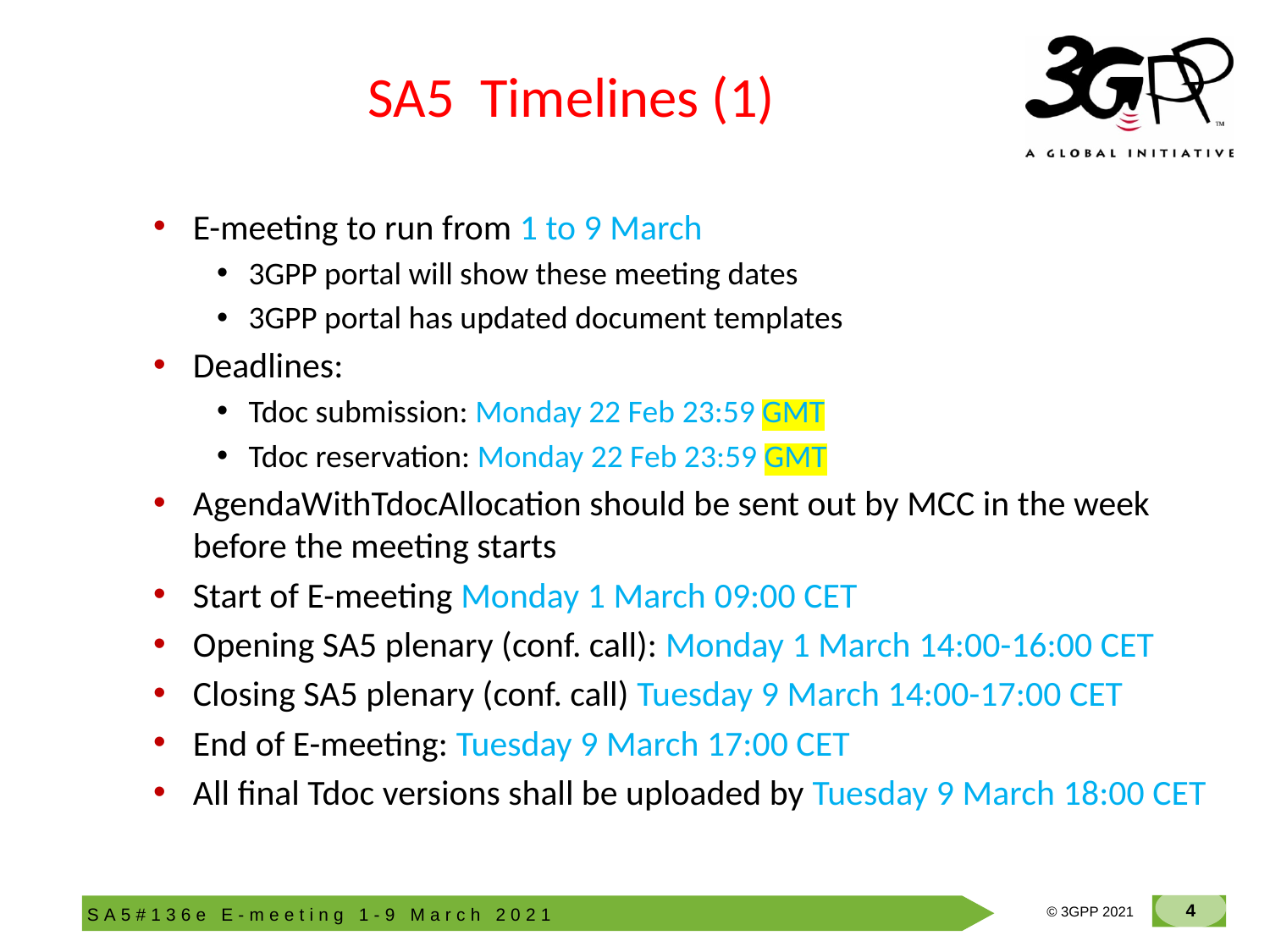

# SA5  Timelines (1)
E-meeting to run from 1 to 9 March
3GPP portal will show these meeting dates
3GPP portal has updated document templates
Deadlines:
Tdoc submission: Monday 22 Feb 23:59 GMT
Tdoc reservation: Monday 22 Feb 23:59 GMT
AgendaWithTdocAllocation should be sent out by MCC in the week before the meeting starts
Start of E-meeting Monday 1 March 09:00 CET
Opening SA5 plenary (conf. call): Monday 1 March 14:00-16:00 CET
Closing SA5 plenary (conf. call) Tuesday 9 March 14:00-17:00 CET
End of E-meeting: Tuesday 9 March 17:00 CET
All final Tdoc versions shall be uploaded by Tuesday 9 March 18:00 CET